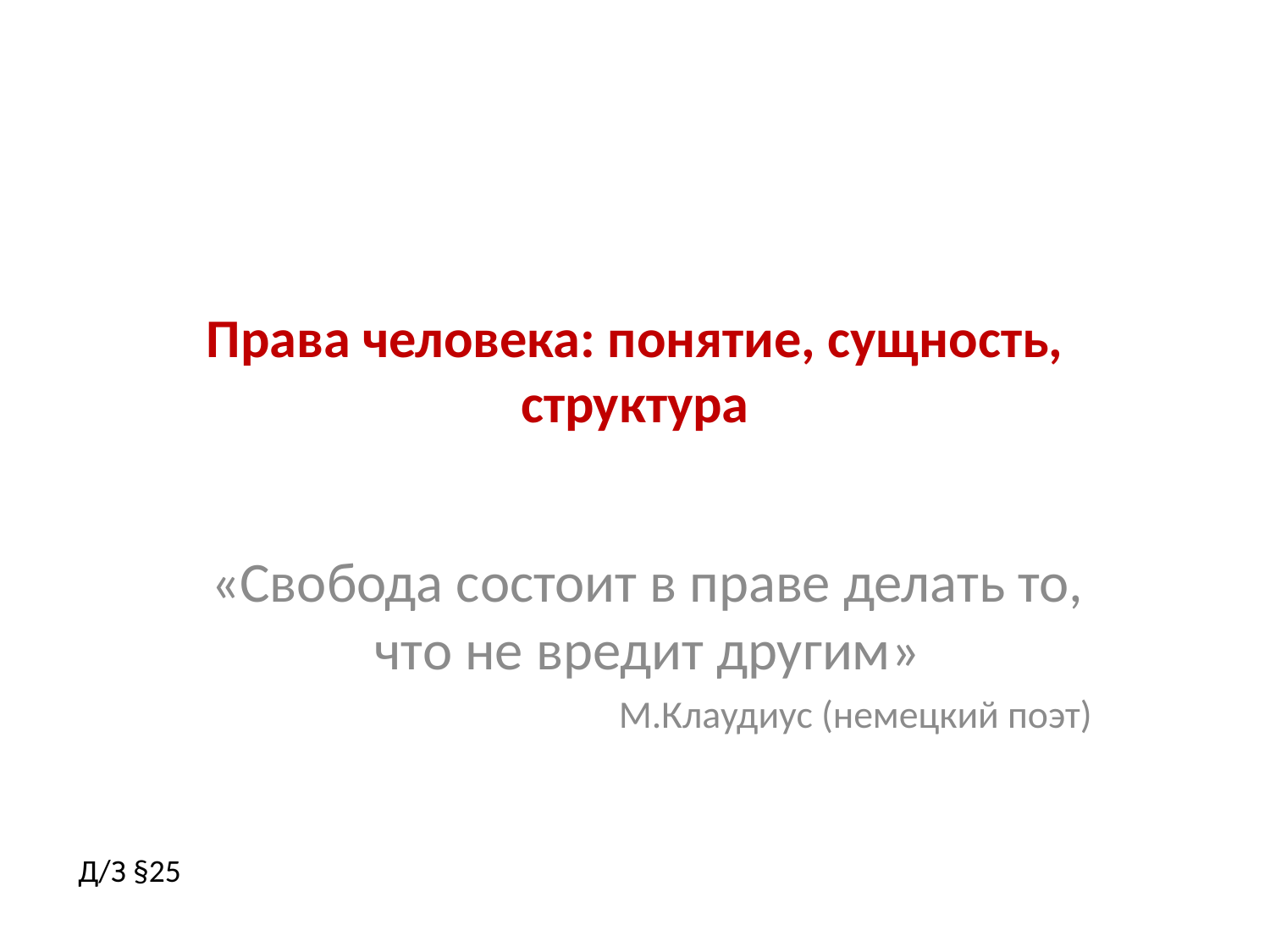

# Права человека: понятие, сущность, структура
«Свобода состоит в праве делать то, что не вредит другим»
М.Клаудиус (немецкий поэт)
Д/З §25